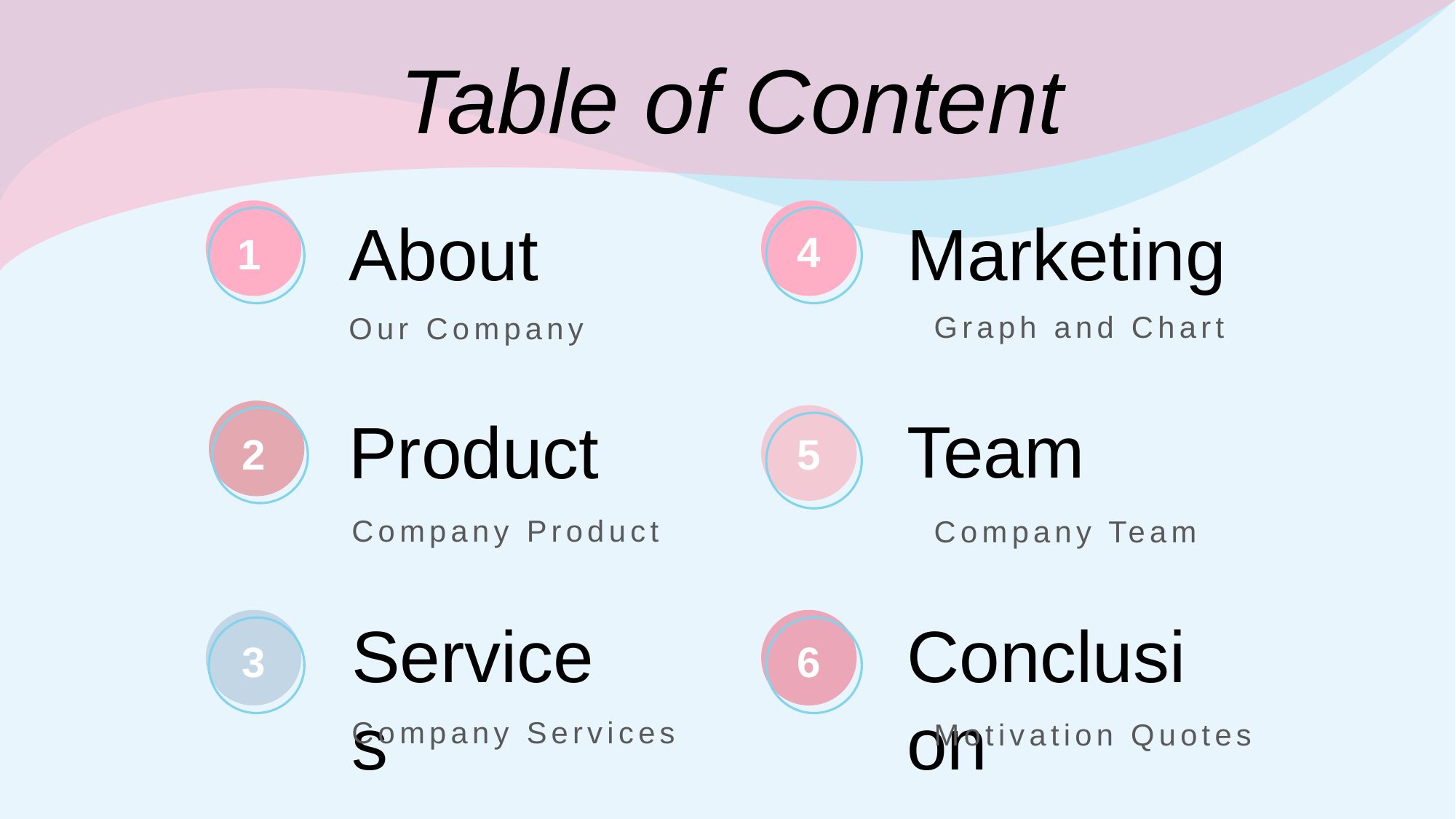

Table of Content

About
Marketing

4
1
Graph and Chart
Our Company
Team

Product

2
5
Company Product
Company Team
Conclusion
Services

3
6
Company Services
Motivation Quotes